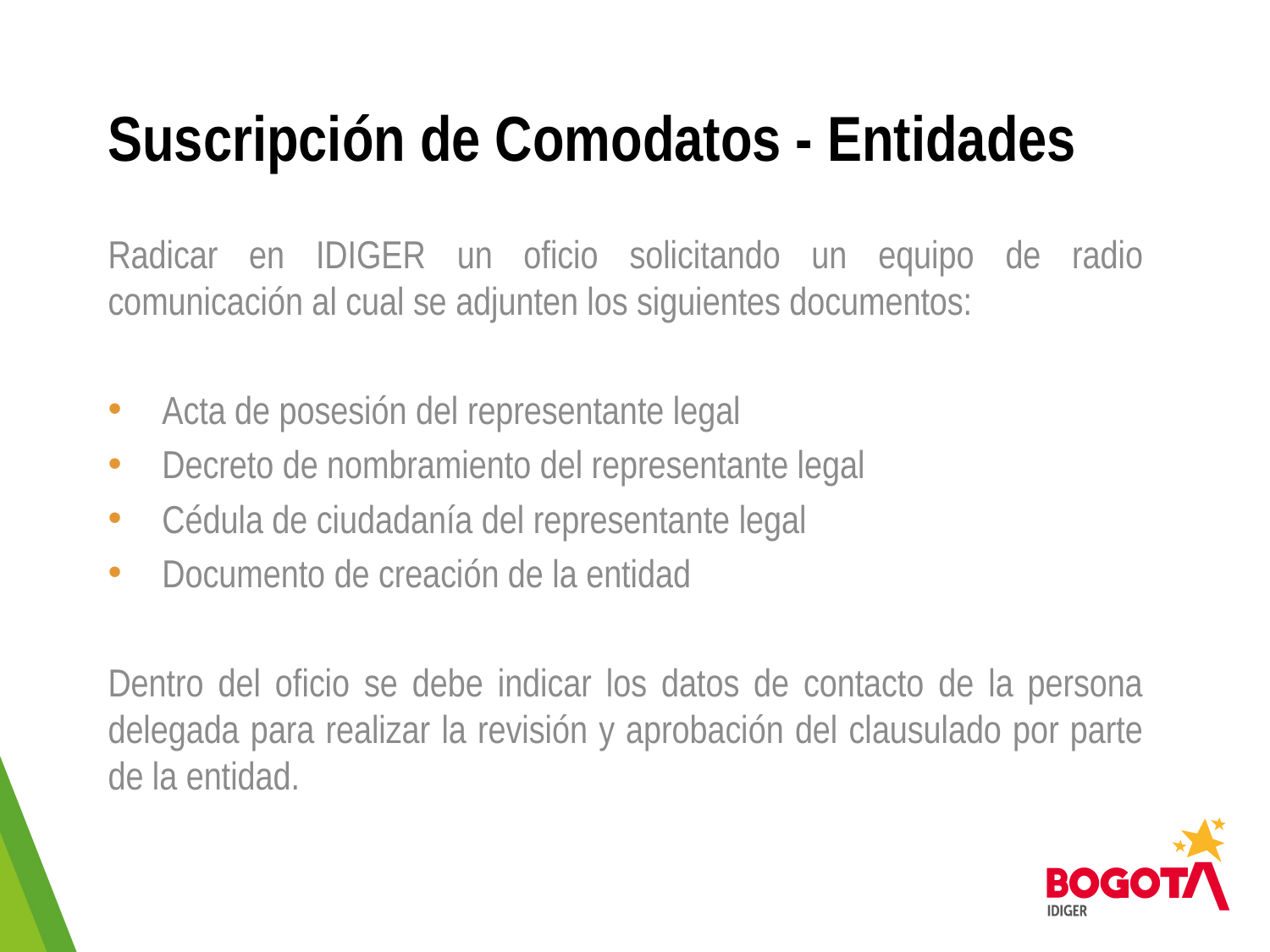

# Suscripción de Comodatos - Entidades
Radicar en IDIGER un oficio solicitando un equipo de radio comunicación al cual se adjunten los siguientes documentos:

Acta de posesión del representante legal
Decreto de nombramiento del representante legal
Cédula de ciudadanía del representante legal
Documento de creación de la entidad

Dentro del oficio se debe indicar los datos de contacto de la persona delegada para realizar la revisión y aprobación del clausulado por parte de la entidad.